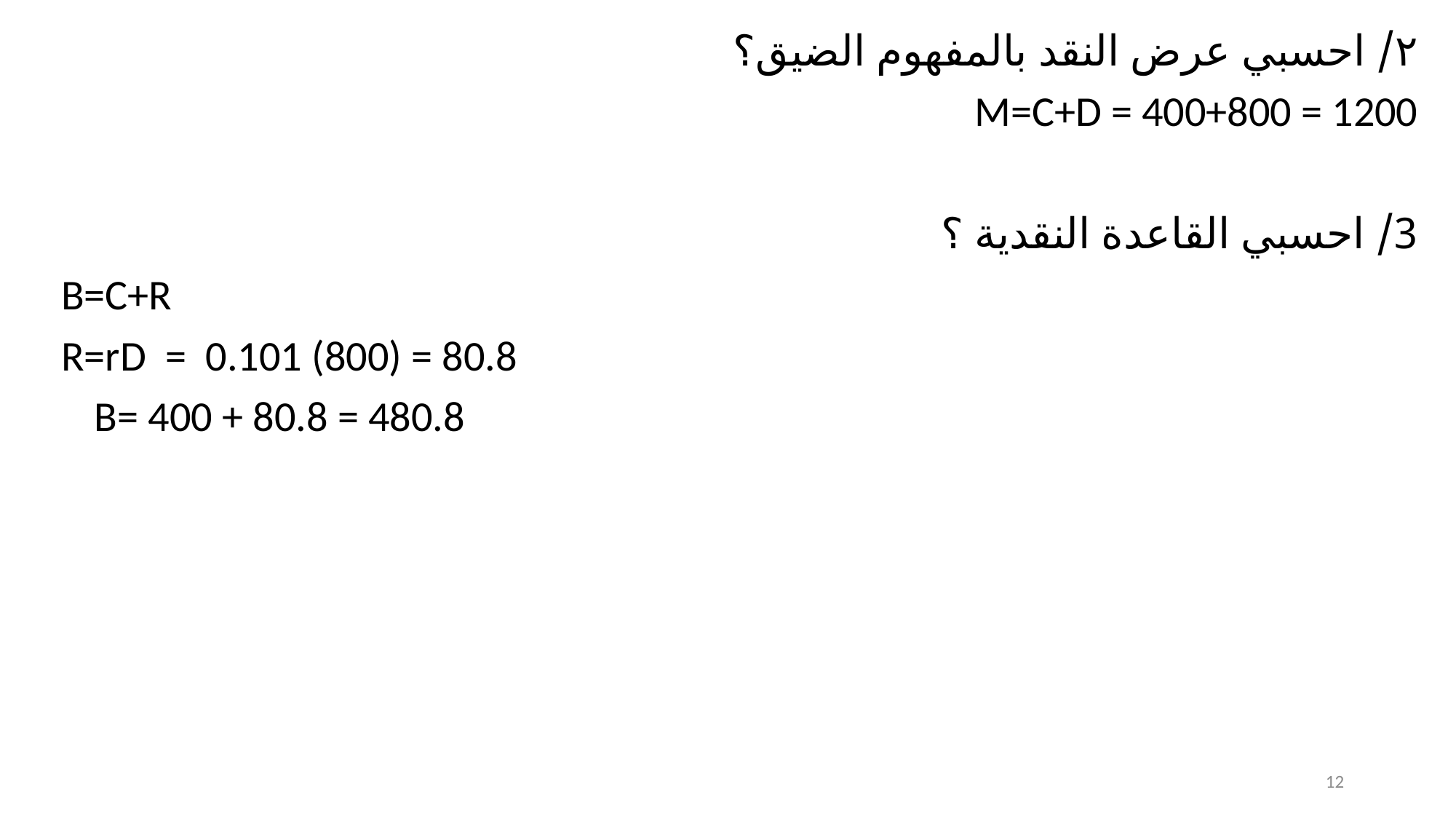

٢/ احسبي عرض النقد بالمفهوم الضيق؟
M=C+D = 400+800 = 1200

3/ احسبي القاعدة النقدية ؟
B=C+R
R=rD  =  0.101 (800) = 80.8
B= 400 + 80.8 = 480.8

12